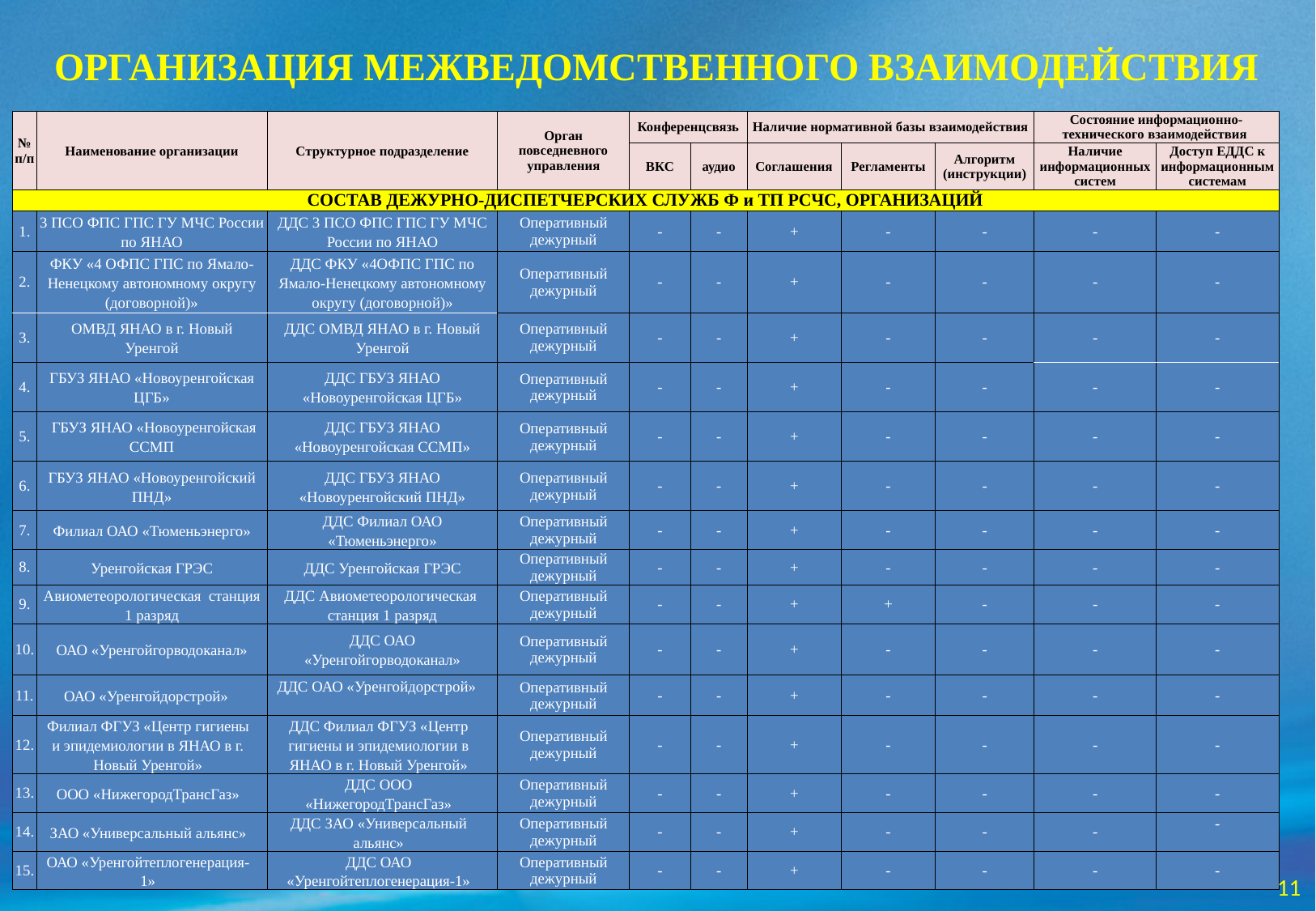

ОРГАНИЗАЦИЯ МЕЖВЕДОМСТВЕННОГО ВЗАИМОДЕЙСТВИЯ
| № п/п | Наименование организации | Структурное подразделение | Орган повседневного управления | Конференцсвязь |  | Наличие нормативной базы взаимодействия |  |  | Состояние информационно-технического взаимодействия |  |
| --- | --- | --- | --- | --- | --- | --- | --- | --- | --- | --- |
|  |  |  |  | ВКС | аудио | Соглашения | Регламенты | Алгоритм (инструкции) | Наличие информационных систем | Доступ ЕДДС к информационным системам |
| СОСТАВ ДЕЖУРНО-ДИСПЕТЧЕРСКИХ СЛУЖБ Ф и ТП РСЧС, ОРГАНИЗАЦИЙ |  |  |  |  |  |  |  |  |  |  |
| 1. | 3 ПСО ФПС ГПС ГУ МЧС России по ЯНАО | ДДС 3 ПСО ФПС ГПС ГУ МЧС России по ЯНАО | Оперативный дежурный | - | - | + | - | - | - | - |
| 2. | ФКУ «4 ОФПС ГПС по Ямало-Ненецкому автономному округу (договорной)» | ДДС ФКУ «4ОФПС ГПС по Ямало-Ненецкому автономному округу (договорной)» | Оперативный дежурный | - | - | + | - | - | - | - |
| 3. | ОМВД ЯНАО в г. Новый Уренгой | ДДС ОМВД ЯНАО в г. Новый Уренгой | Оперативный дежурный | - | - | + | - | - | - | - |
| 4. | ГБУЗ ЯНАО «Новоуренгойская ЦГБ» | ДДС ГБУЗ ЯНАО «Новоуренгойская ЦГБ» | Оперативный дежурный | - | - | + | - | - | - | - |
| 5. | ГБУЗ ЯНАО «Новоуренгойская ССМП | ДДС ГБУЗ ЯНАО «Новоуренгойская ССМП» | Оперативный дежурный | - | - | + | - | - | - | - |
| 6. | ГБУЗ ЯНАО «Новоуренгойский ПНД» | ДДС ГБУЗ ЯНАО «Новоуренгойский ПНД» | Оперативный дежурный | - | - | + | - | - | - | - |
| 7. | Филиал ОАО «Тюменьэнерго» | ДДС Филиал ОАО «Тюменьэнерго» | Оперативный дежурный | - | - | + | - | - | - | - |
| 8. | Уренгойская ГРЭС | ДДС Уренгойская ГРЭС | Оперативный дежурный | - | - | + | - | - | - | - |
| 9. | Авиометеорологическая станция 1 разряд | ДДС Авиометеорологическая станция 1 разряд | Оперативный дежурный | - | - | + | + | - | - | - |
| 10. | ОАО «Уренгойгорводоканал» | ДДС ОАО «Уренгойгорводоканал» | Оперативный дежурный | - | - | + | - | - | - | - |
| 11. | ОАО «Уренгойдорстрой» | ДДС ОАО «Уренгойдорстрой» | Оперативный дежурный | - | - | + | - | - | - | - |
| 12. | Филиал ФГУЗ «Центр гигиены и эпидемиологии в ЯНАО в г. Новый Уренгой» | ДДС Филиал ФГУЗ «Центр гигиены и эпидемиологии в ЯНАО в г. Новый Уренгой» | Оперативный дежурный | - | - | + | - | - | - | - |
| 13. | ООО «НижегородТрансГаз» | ДДС ООО «НижегородТрансГаз» | Оперативный дежурный | - | - | + | - | - | - | - |
| 14. | ЗАО «Универсальный альянс» | ДДС ЗАО «Универсальный альянс» | Оперативный дежурный | - | - | + | - | - | - | - |
| 15. | ОАО «Уренгойтеплогенерация-1» | ДДС ОАО «Уренгойтеплогенерация-1» | Оперативный дежурный | - | - | + | - | - | - | - |
11